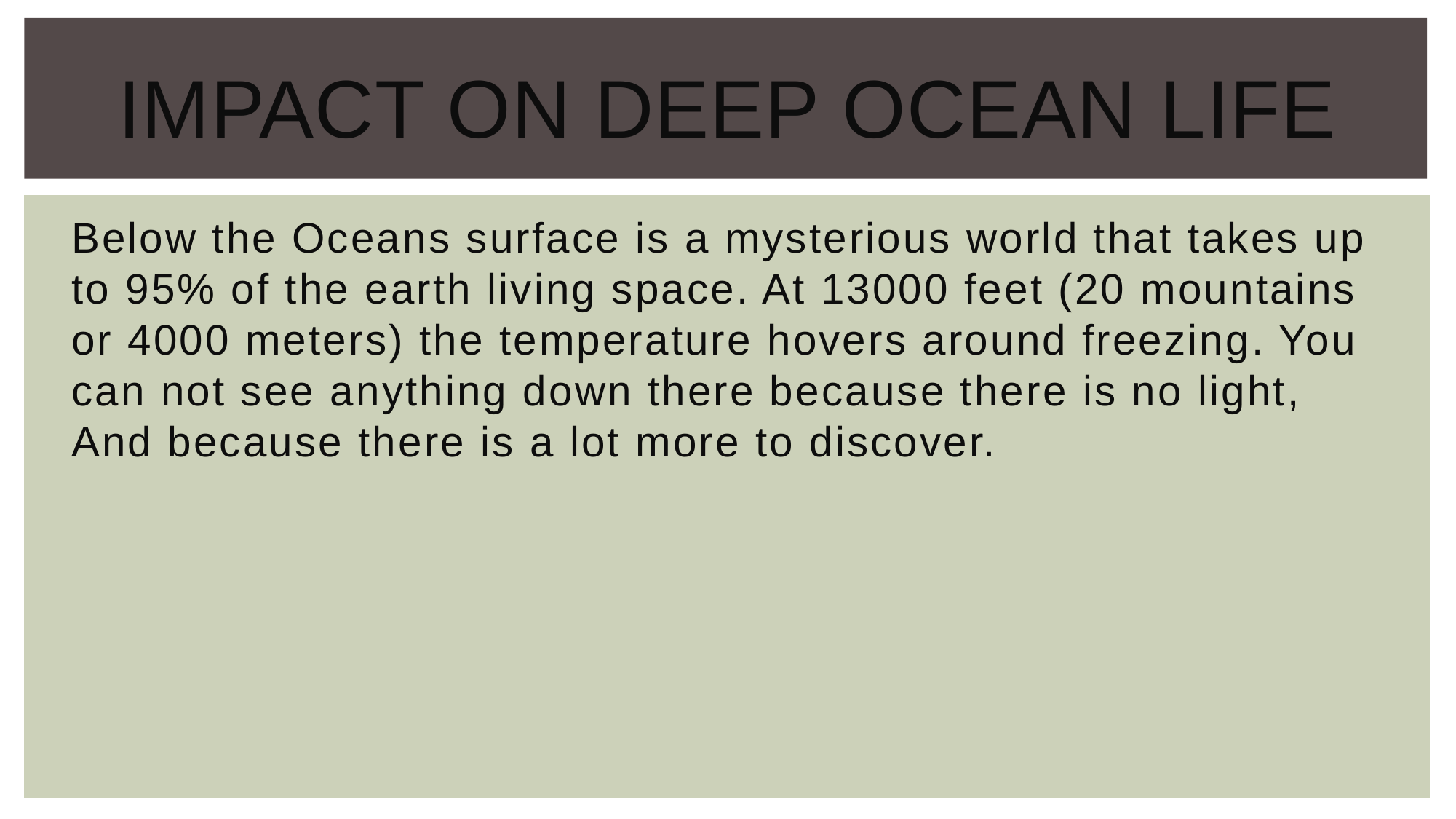

# Impact on deep ocean life
Below the Oceans surface is a mysterious world that takes up to 95% of the earth living space. At 13000 feet (20 mountains or 4000 meters) the temperature hovers around freezing. You can not see anything down there because there is no light, And because there is a lot more to discover.